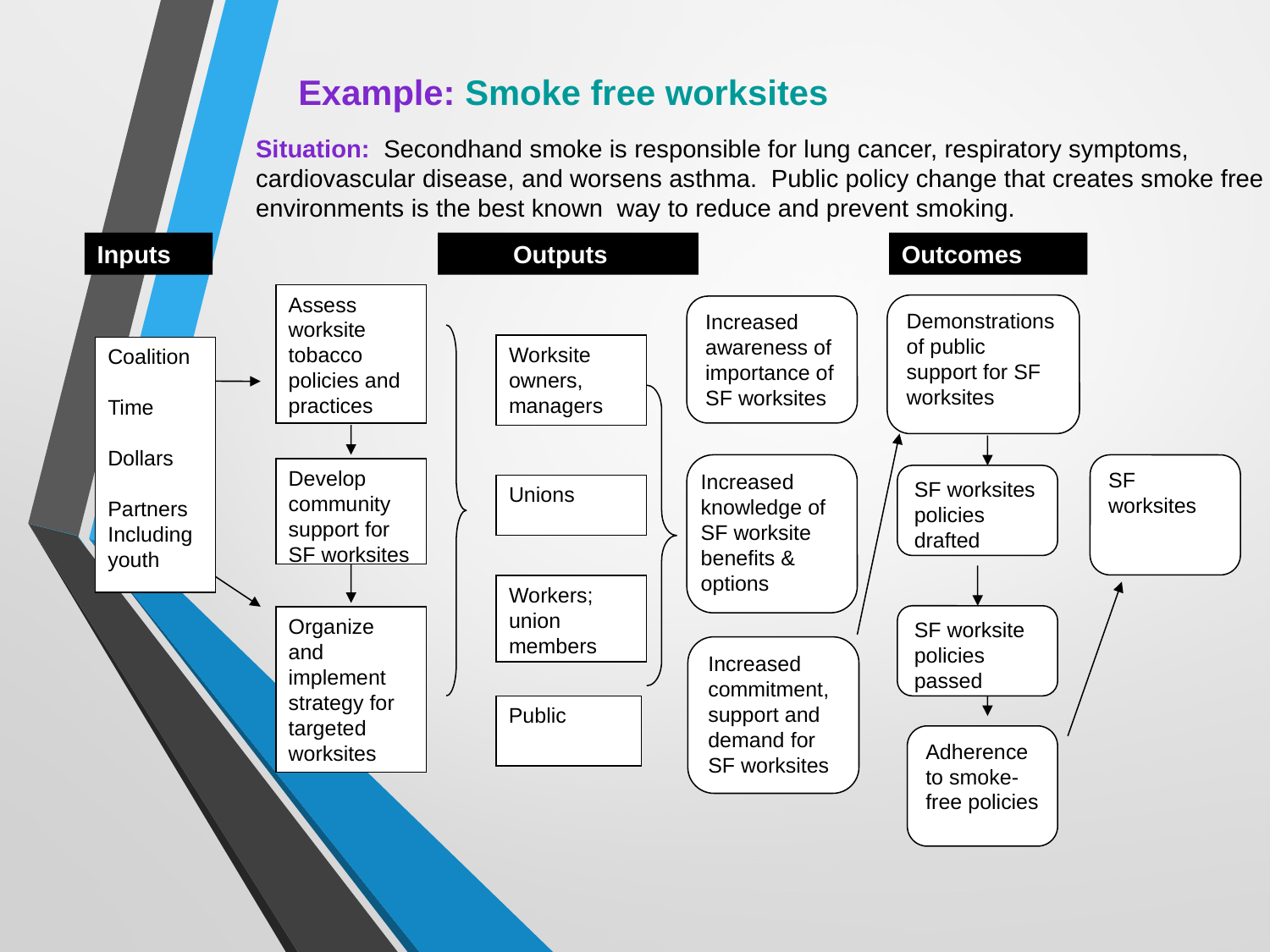

Example: Smoke free worksites
Situation:  Secondhand smoke is responsible for lung cancer, respiratory symptoms, cardiovascular disease, and worsens asthma.  Public policy change that creates smoke free environments is the best known  way to reduce and prevent smoking.

Inputs
         Outputs
Outcomes
Assess worksite tobacco policies and practices

Demonstrations of public support for SF worksites
Increased awareness of importance of SF worksites

Worksite owners, managers
Coalition

Time

Dollars

Partners
Including youth

Increased  knowledge of SF worksite benefits & options
SF worksites
Develop community support for SF worksites

SF worksites policies drafted
Unions

Workers; union members

SF worksite policies passed
Organize and implement strategy for targeted worksites
Increased commitment, support and demand for SF worksites
Public

Adherence to smoke-free policies